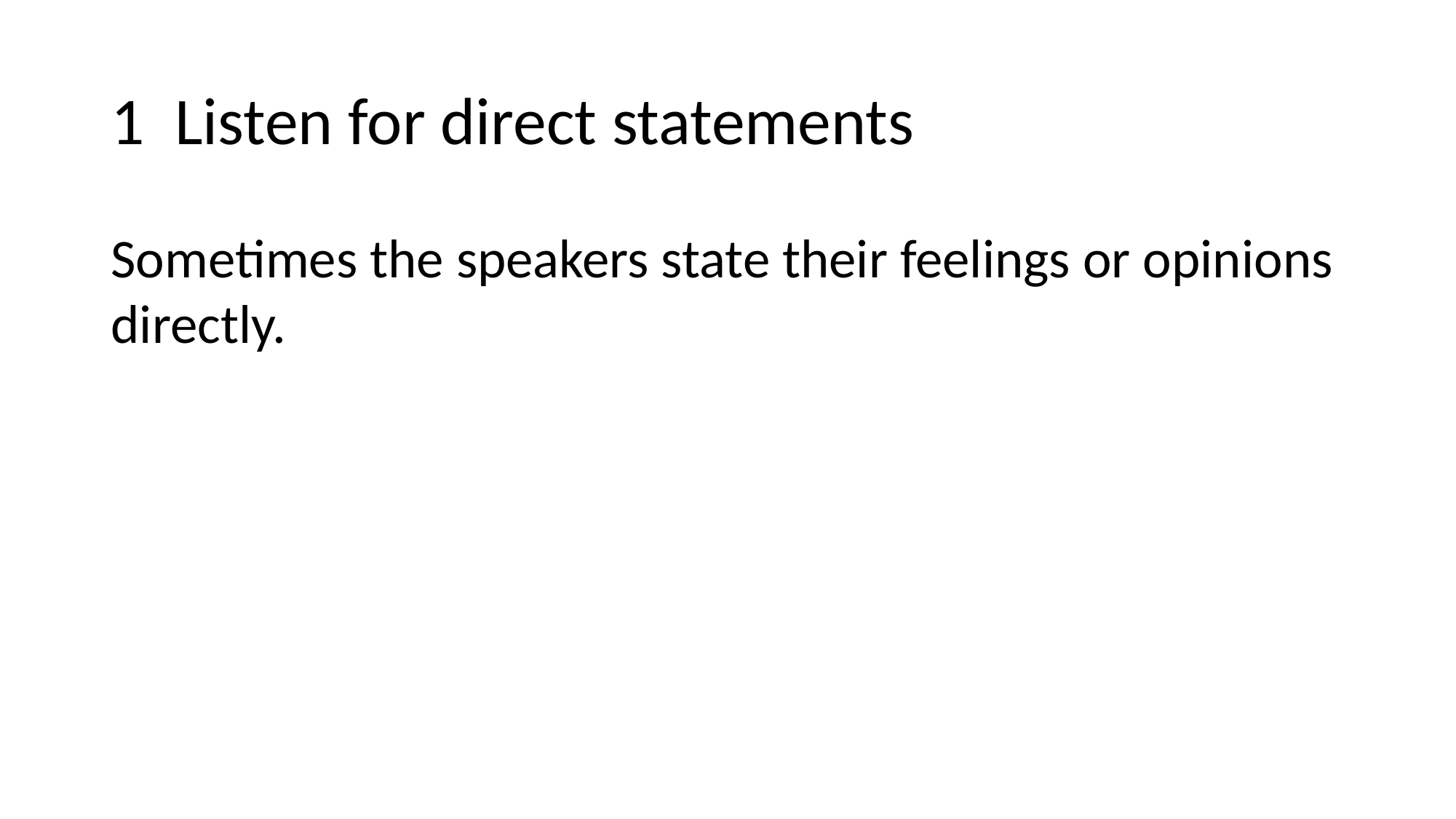

# 1  Listen for direct statements
Sometimes the speakers state their feelings or opinions
directly.